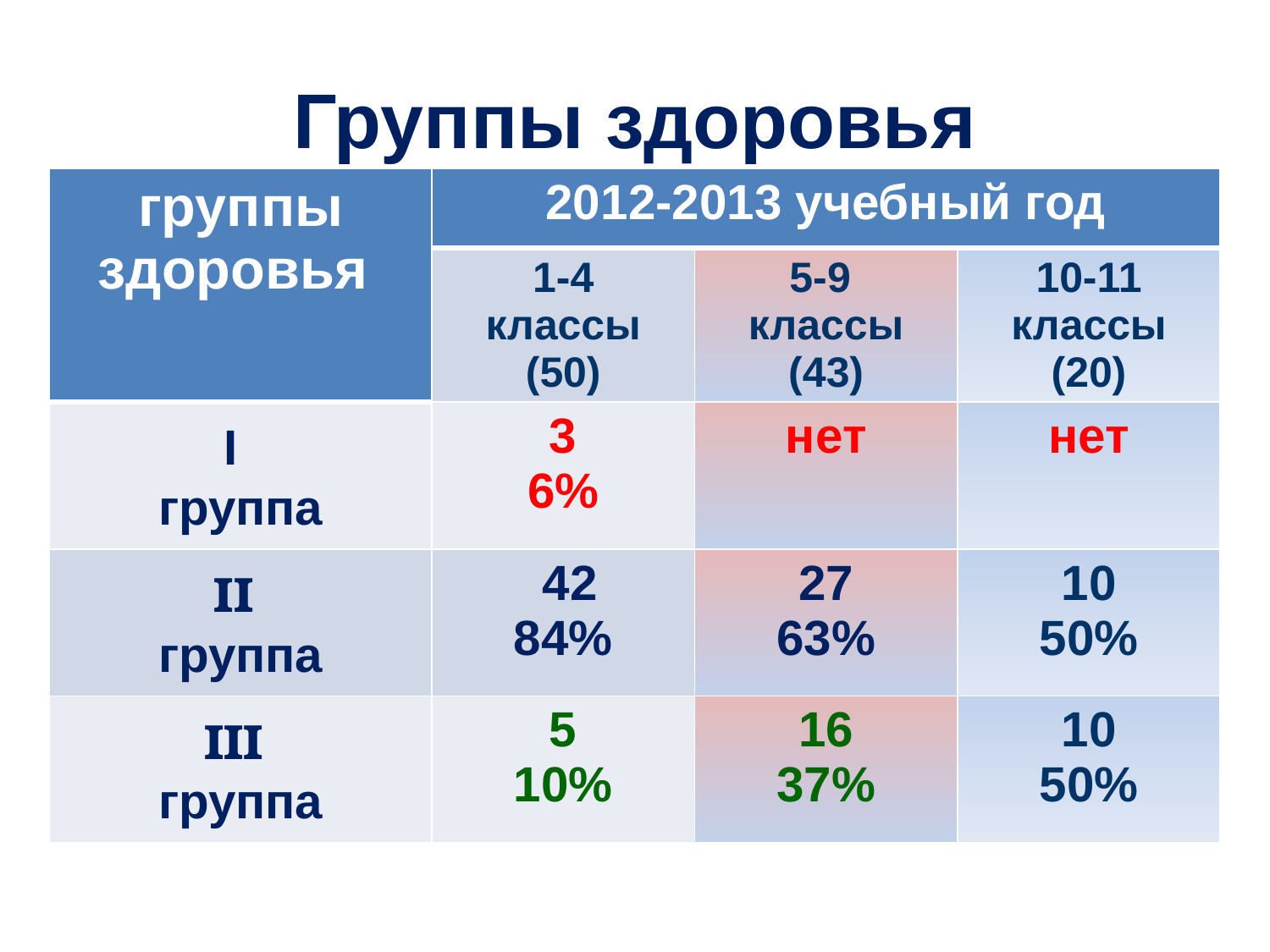

# Группы здоровья
| группы здоровья | 2012-2013 учебный год |  |  |
| --- | --- | --- | --- |
|  | 1-4 классы (50) | 5-9 классы (43) | 10-11 классы (20) |
| I группа | 3 6% | нет | нет |
| II группа | 42 84% | 27 63% | 10 50% |
| III группа | 5 10% | 16 37% | 10 50% |